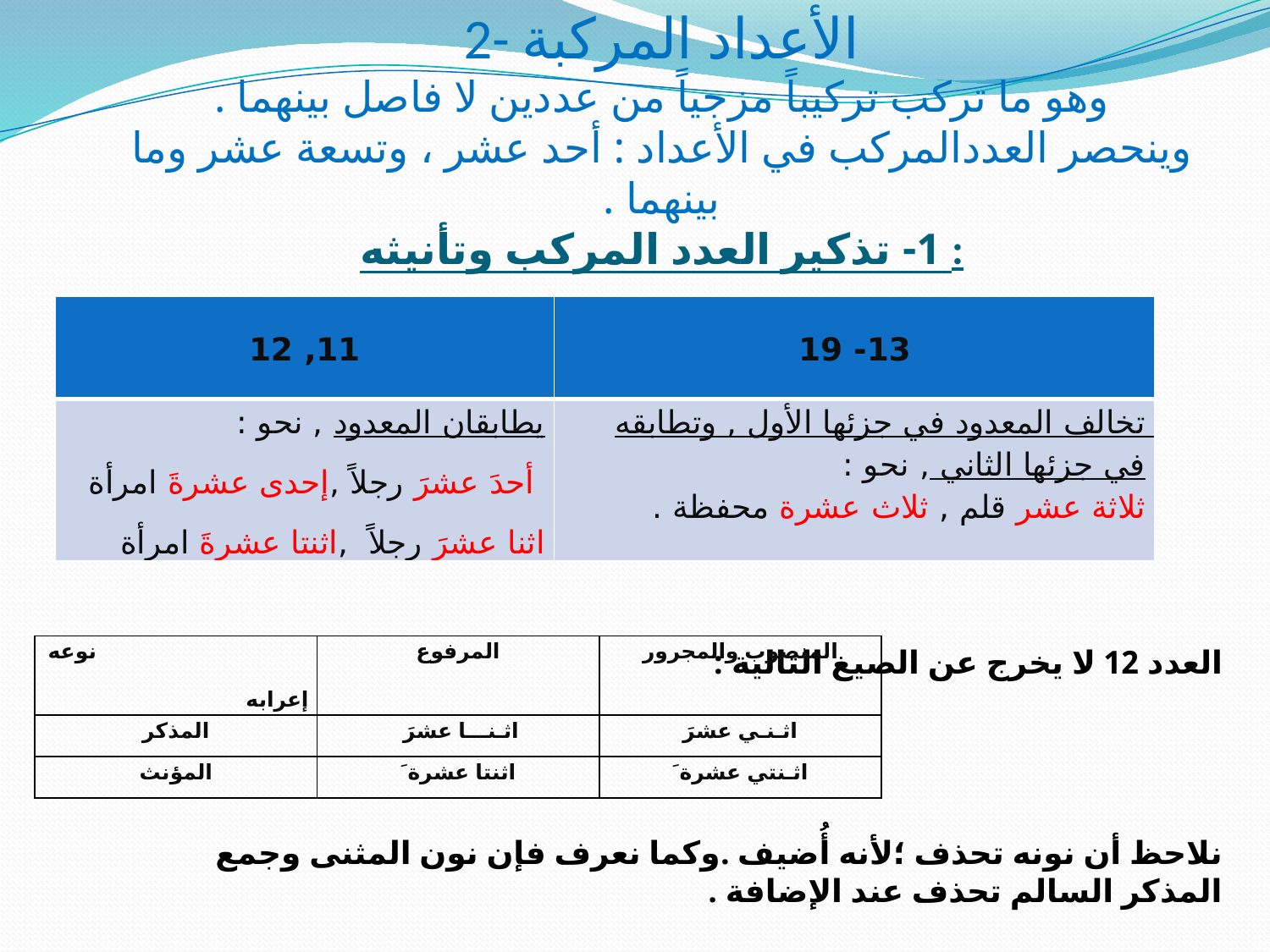

# 2- الأعداد المركبة وهو ما تركب تركيباً مزجياً من عددين لا فاصل بينهما . وينحصر العددالمركب في الأعداد : أحد عشر ، وتسعة عشر وما بينهما . 1- تذكير العدد المركب وتأنيثه :
| 11, 12 | 13- 19 |
| --- | --- |
| يطابقان المعدود , نحو : أحدَ عشرَ رجلاً ,إحدى عشرةَ امرأة اثنا عشرَ رجلاً  ,اثنتا عشرةَ امرأة | تخالف المعدود في جزئها الأول , وتطابقه في جزئها الثاني , نحو : ثلاثة عشر قلم , ثلاث عشرة محفظة . |
| نوعه إعرابه | المرفوع | المنصوب والمجرور |
| --- | --- | --- |
| المذكر | اثـنـــا عشرَ | اثـنـي عشرَ |
| المؤنث | اثنتا عشرة َ | اثـنتي عشرة َ |
العدد 12 لا يخرج عن الصيغ التالية :

نلاحظ أن نونه تحذف ؛لأنه أُضيف .وكما نعرف فإن نون المثنى وجمع المذكر السالم تحذف عند الإضافة .